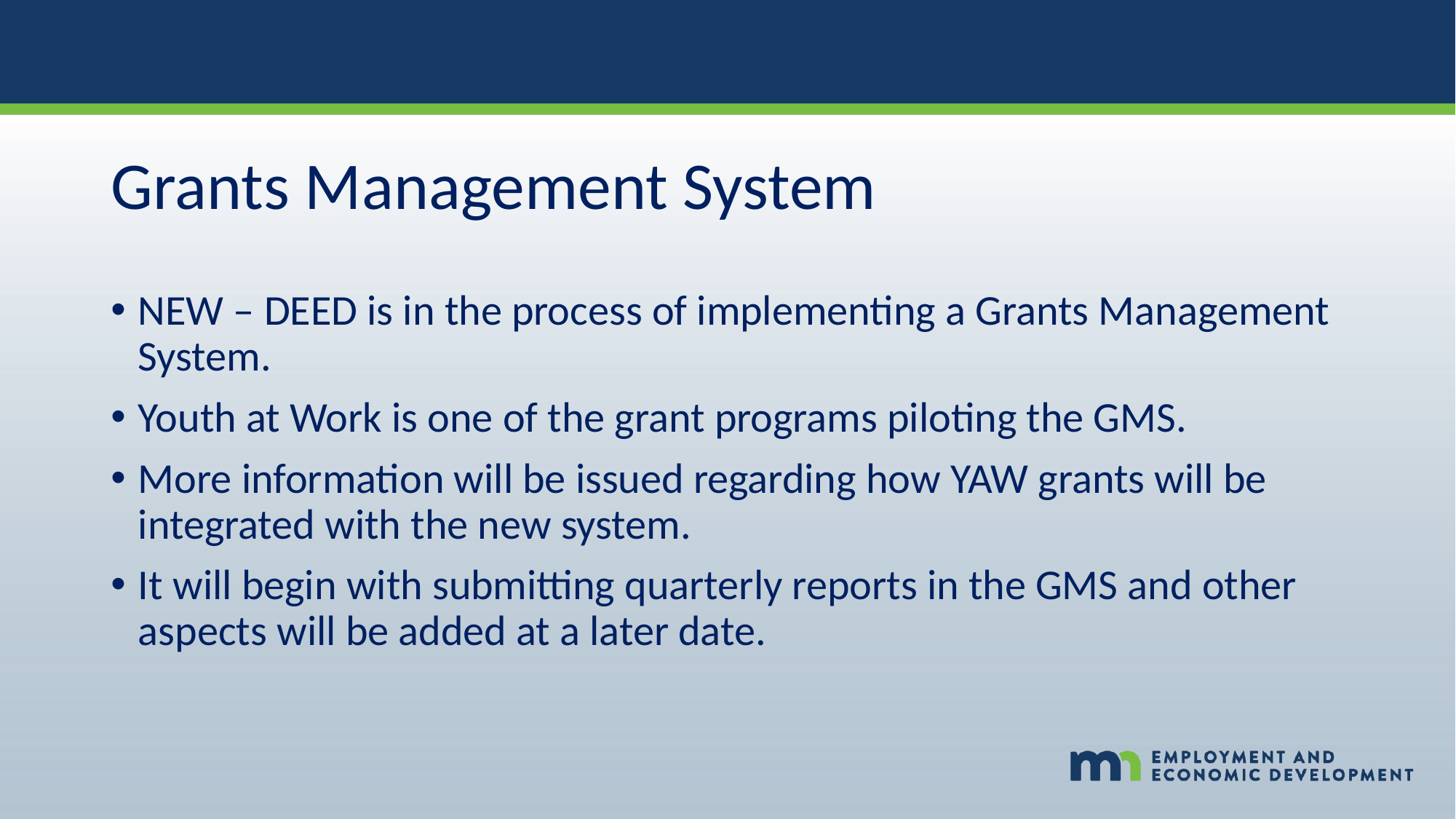

# Grants Management System
NEW – DEED is in the process of implementing a Grants Management System.
Youth at Work is one of the grant programs piloting the GMS.
More information will be issued regarding how YAW grants will be integrated with the new system.
It will begin with submitting quarterly reports in the GMS and other aspects will be added at a later date.